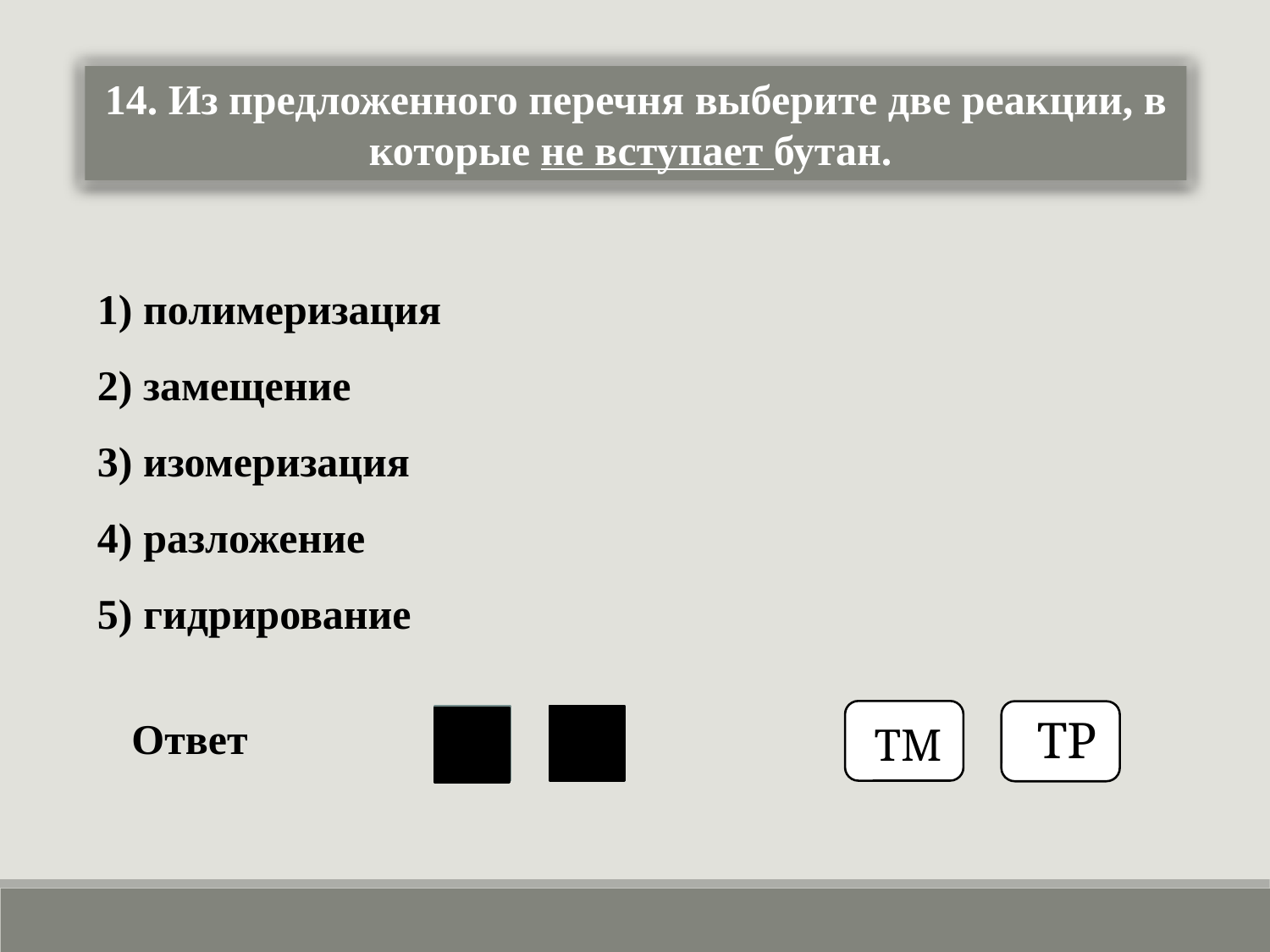

14. Из предложенного перечня выберите две реакции, в которые не вступает бутан.
1) полимеризация
2) замещение
3) изомеризация
4) разложение
5) гидрирование
ТМ
ТР
   Ответ
1

5